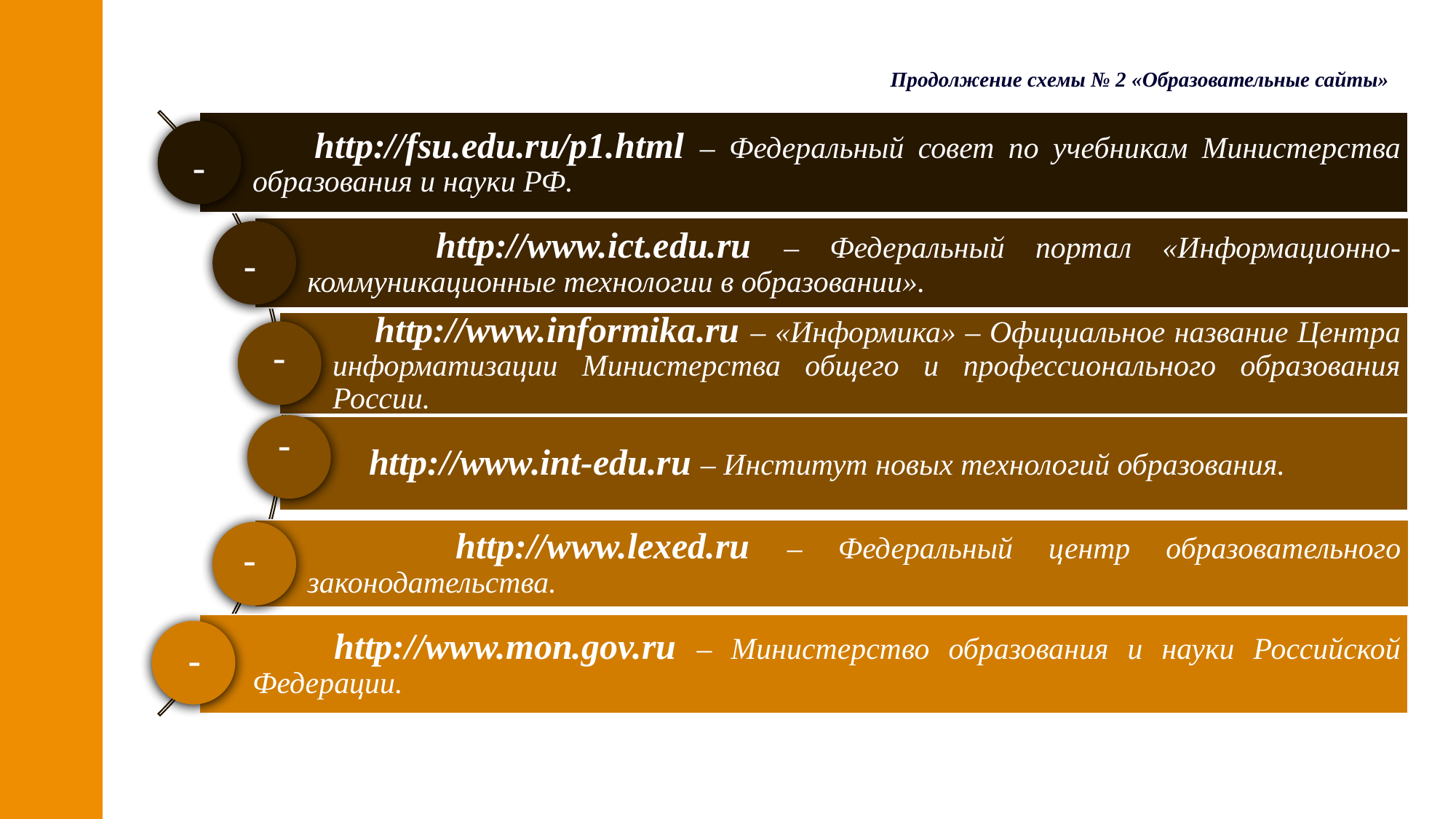

Продолжение схемы № 2 «Образовательные сайты»

    http://fsu.edu.ru/p1.html – Федеральный совет по учебникам Министерства образования и науки РФ.
    http://www.ict.edu.ru – Федеральный портал «Информационно-коммуникационные технологии в образовании».
    http://www.informika.ru – «Информика» – Официальное название Центра информатизации Министерства общего и профессионального образования России.
    http://www.int-edu.ru – Институт новых технологий образования.
    http://www.lexed.ru – Федеральный центр образовательного законодательства.
    http://www.mon.gov.ru – Министерство образования и науки Российской Федерации.
-
-
-
-
-
-